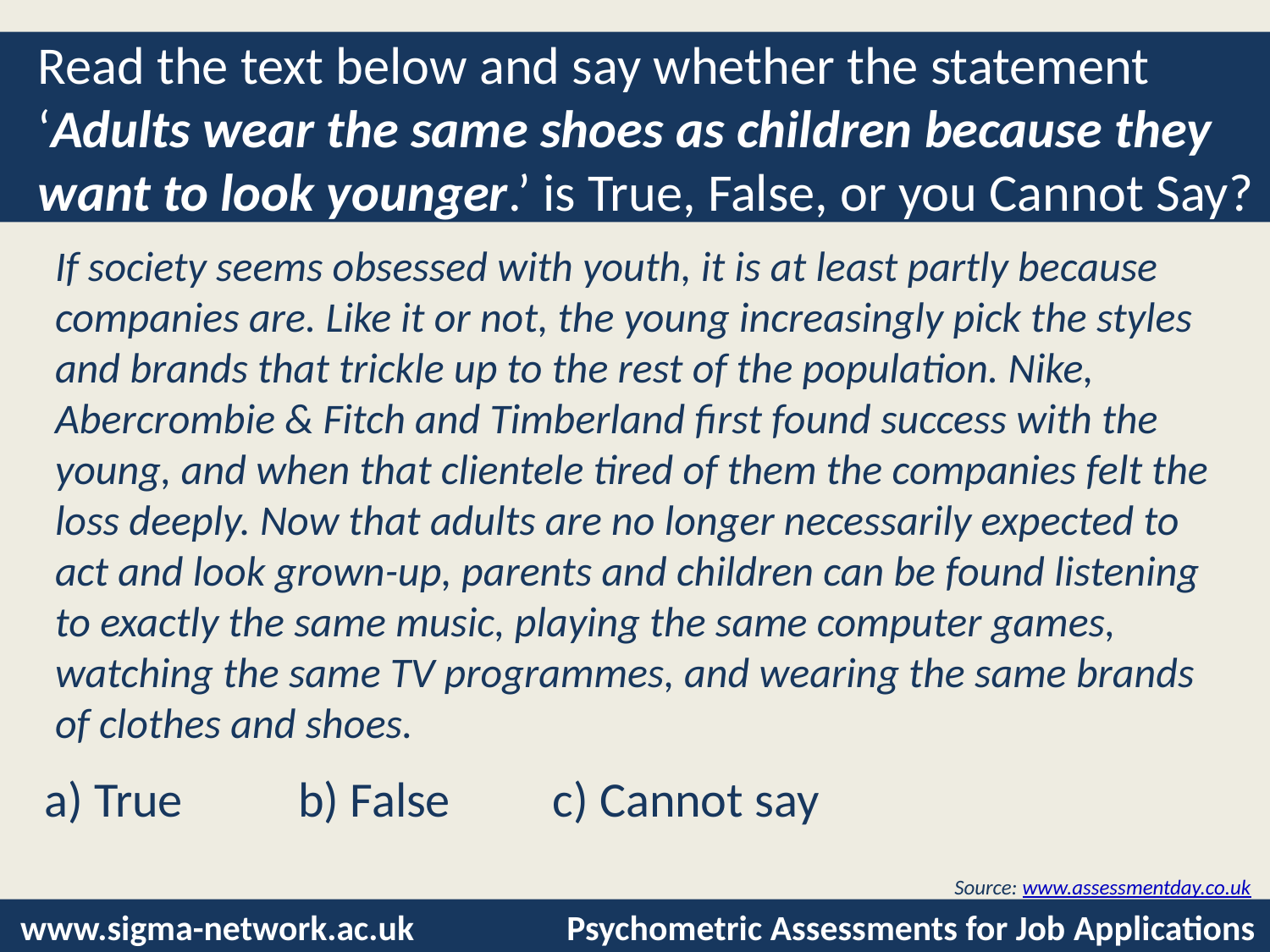

# Read the text below and say whether the statement ‘Adults wear the same shoes as children because they want to look younger.’ is True, False, or you Cannot Say?
If society seems obsessed with youth, it is at least partly because companies are. Like it or not, the young increasingly pick the styles and brands that trickle up to the rest of the population. Nike, Abercrombie & Fitch and Timberland first found success with the young, and when that clientele tired of them the companies felt the loss deeply. Now that adults are no longer necessarily expected to act and look grown-up, parents and children can be found listening to exactly the same music, playing the same computer games, watching the same TV programmes, and wearing the same brands of clothes and shoes.
a) True   	b) False   	c) Cannot say
Source: www.assessmentday.co.uk